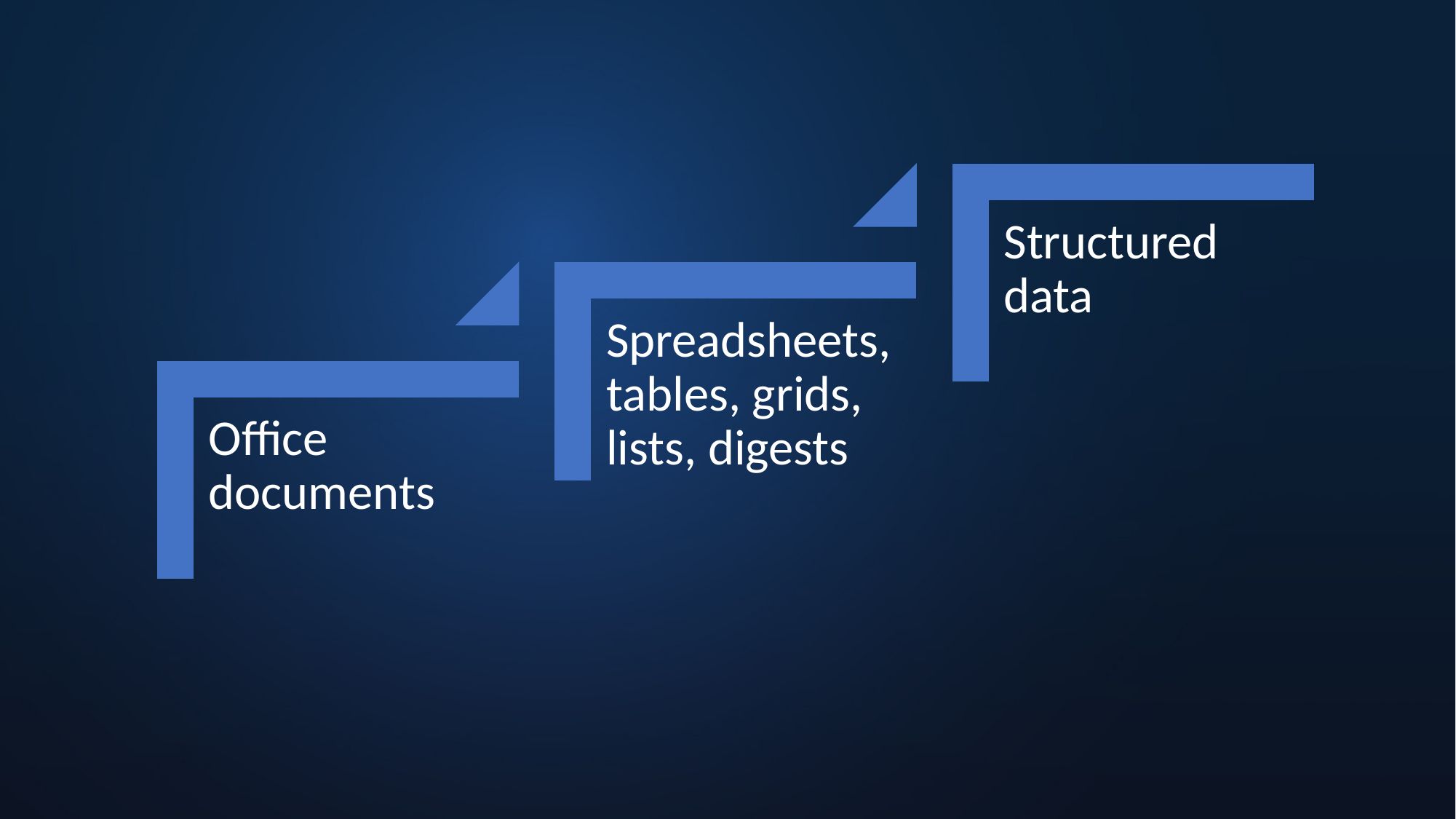

Office documents
Spreadsheets, tables, grids, lists, digests
Structured data